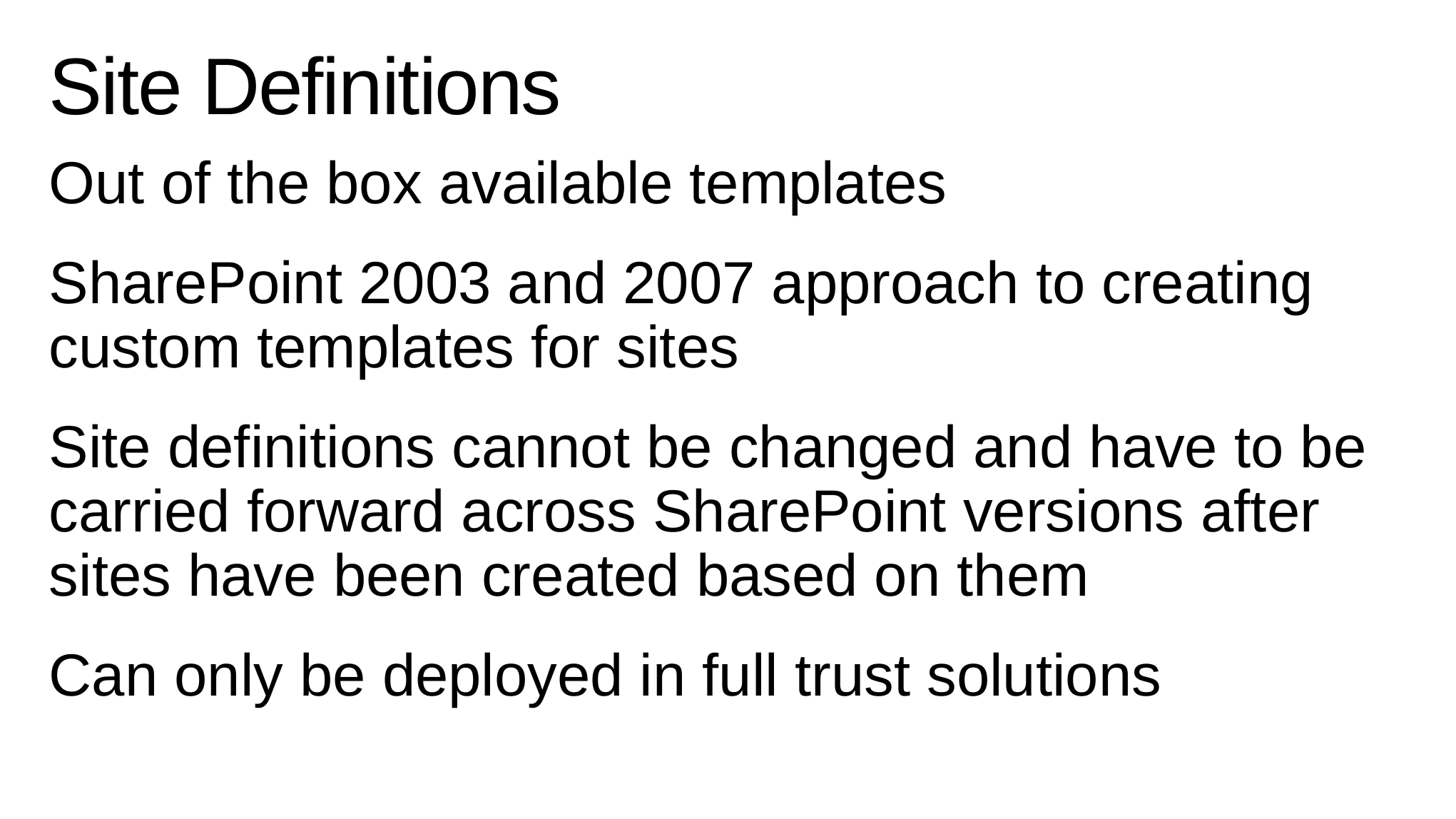

# Site Definitions
Out of the box available templates
SharePoint 2003 and 2007 approach to creating custom templates for sites
Site definitions cannot be changed and have to be carried forward across SharePoint versions after sites have been created based on them
Can only be deployed in full trust solutions